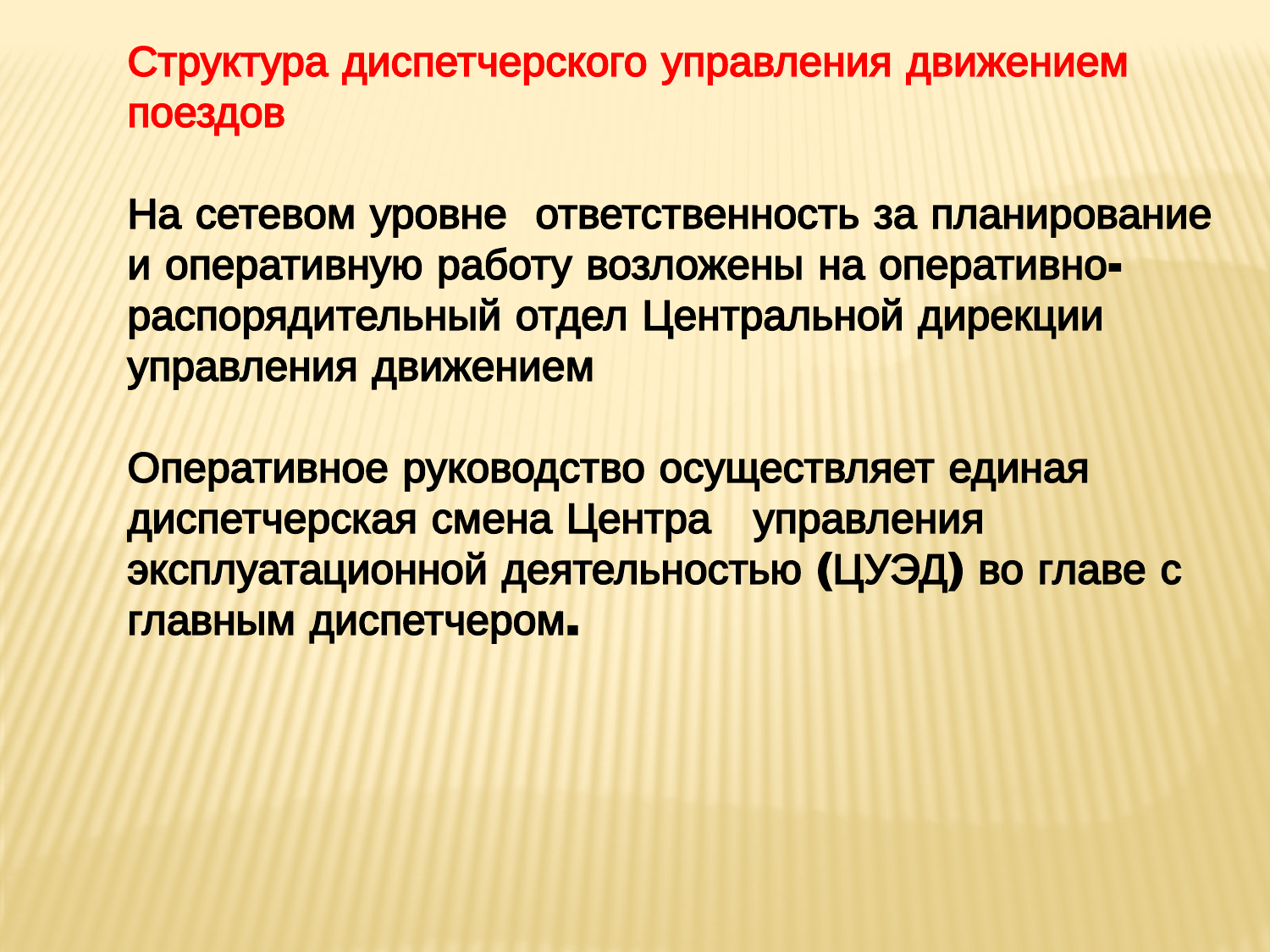

Структура диспетчерского управления движением поездов

На сетевом уровне  ответственность за планирование и оперативную работу возложены на оперативно-распорядительный отдел Центральной дирекции управления движением

Оперативное руководство осуществляет единая диспетчерская смена Центра   управления эксплуатационной деятельностью (ЦУЭД) во главе с главным диспетчером.